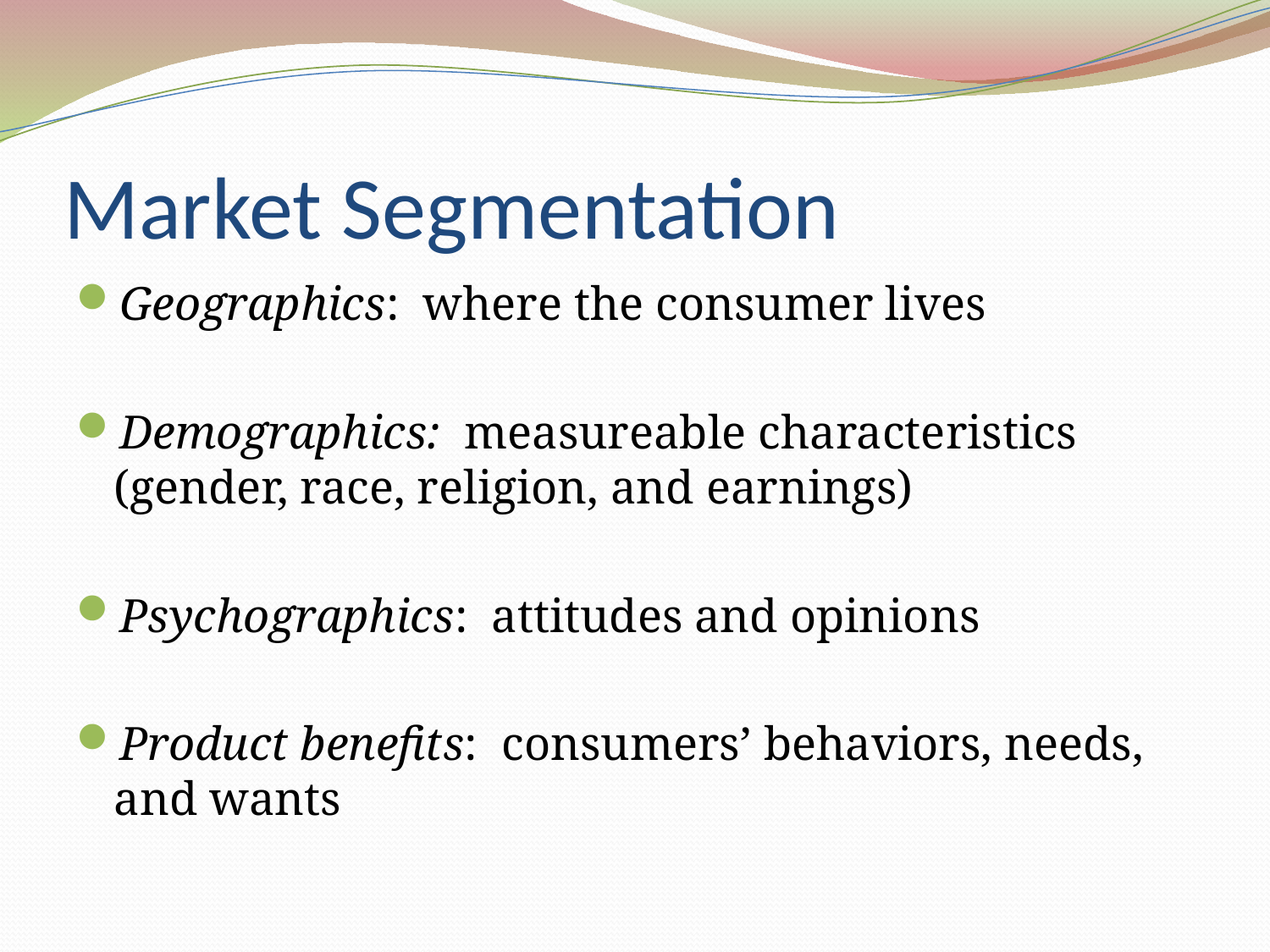

# Market Segmentation
Geographics:  where the consumer lives

Demographics:  measureable characteristics (gender, race, religion, and earnings)

Psychographics:  attitudes and opinions

Product benefits:  consumers’ behaviors, needs, and wants